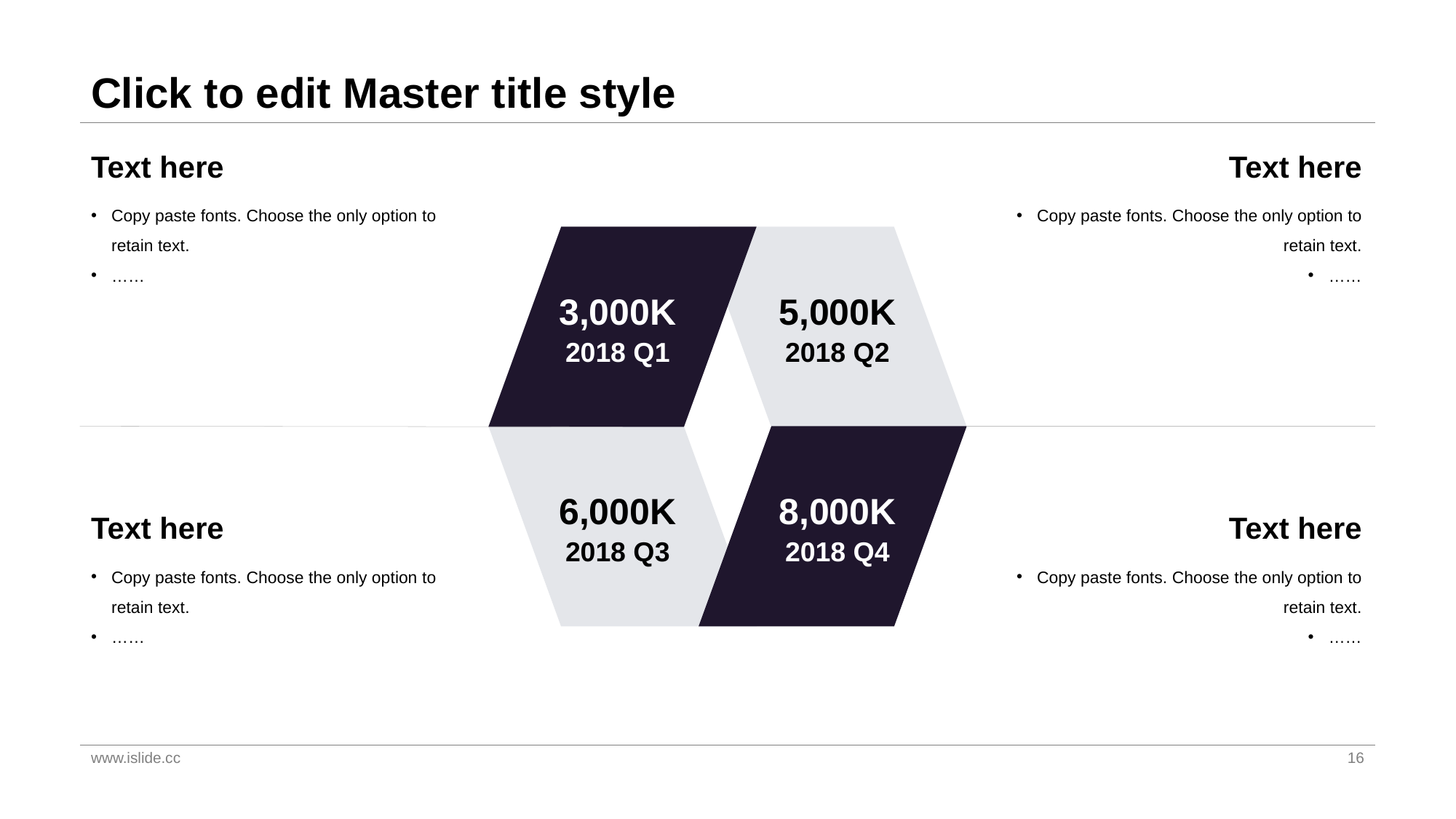

# Click to edit Master title style
Text here
Text here
Copy paste fonts. Choose the only option to retain text.
……
Copy paste fonts. Choose the only option to retain text.
……

3,000K
5,000K
2018 Q1
2018 Q2
6,000K
8,000K
Text here
Text here
2018 Q3
2018 Q4
Copy paste fonts. Choose the only option to retain text.
……
Copy paste fonts. Choose the only option to retain text.
……
www.islide.cc
16